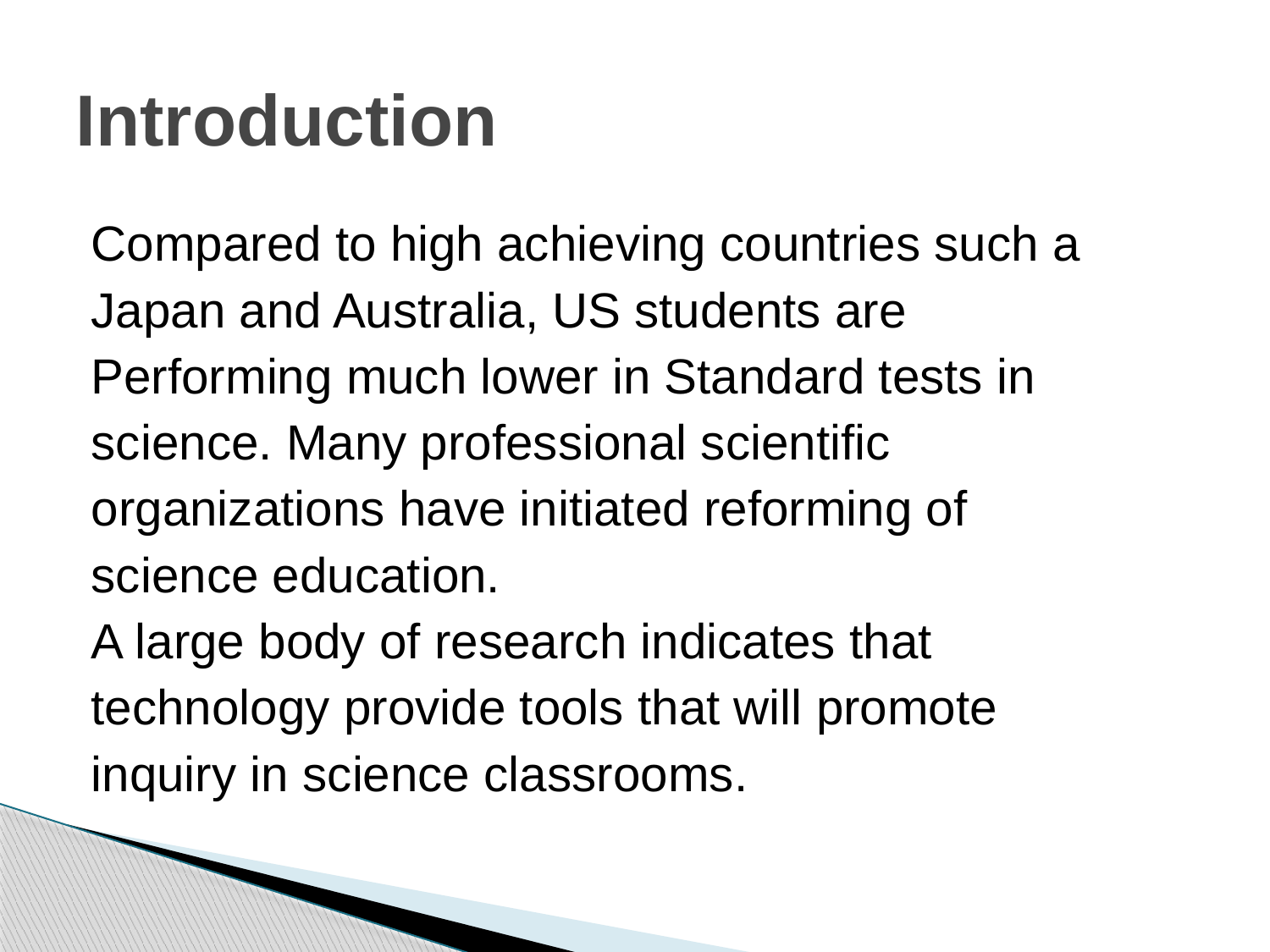

# Introduction
Compared to high achieving countries such a
Japan and Australia, US students are
Performing much lower in Standard tests in
science. Many professional scientific
organizations have initiated reforming of
science education.
A large body of research indicates that
technology provide tools that will promote
inquiry in science classrooms.